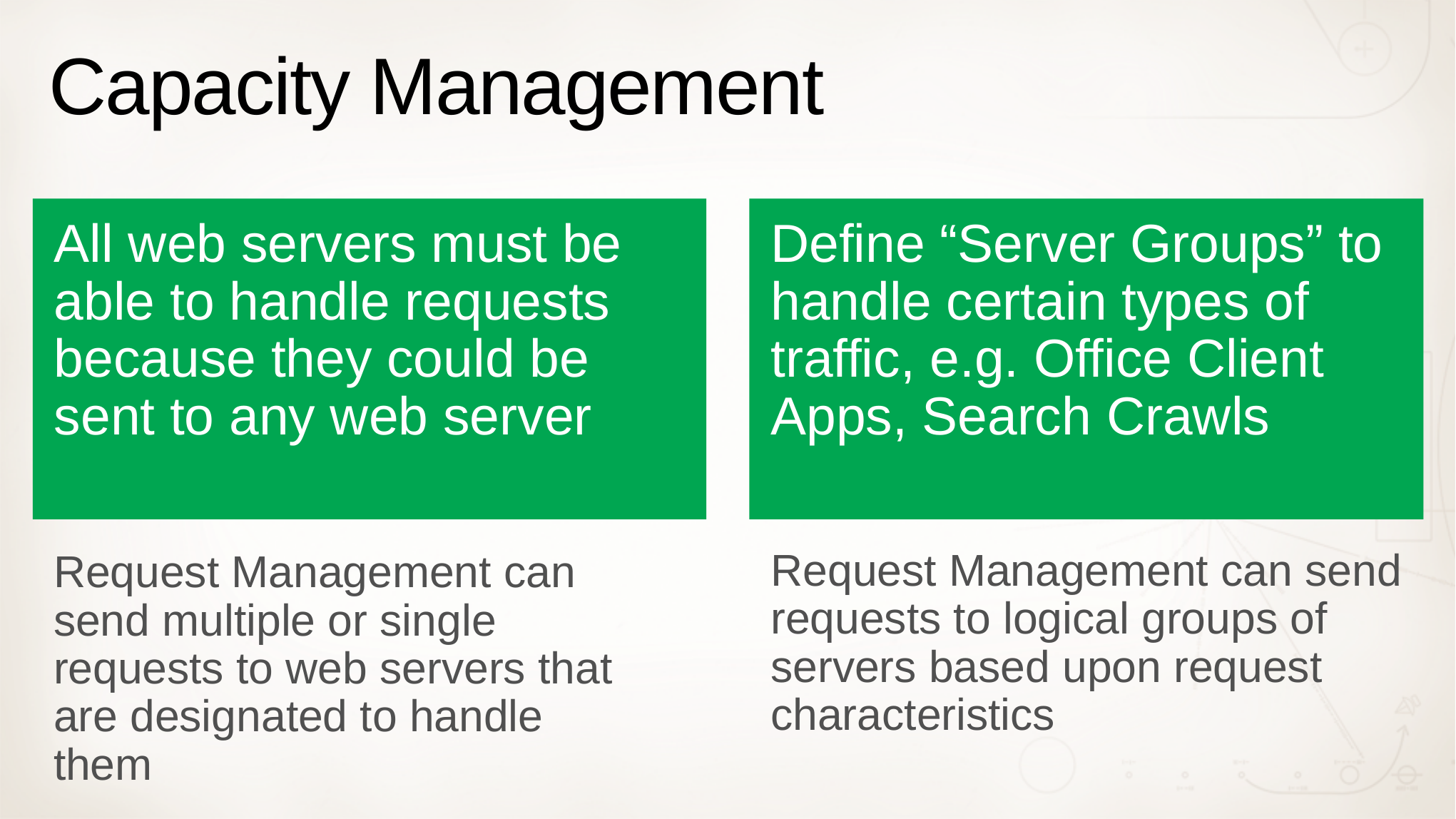

# Capacity Management
All web servers must be able to handle requests because they could be sent to any web server
Define “Server Groups” to handle certain types of traffic, e.g. Office Client Apps, Search Crawls
Request Management can send requests to logical groups of servers based upon request characteristics
Request Management can send multiple or single requests to web servers that are designated to handle them